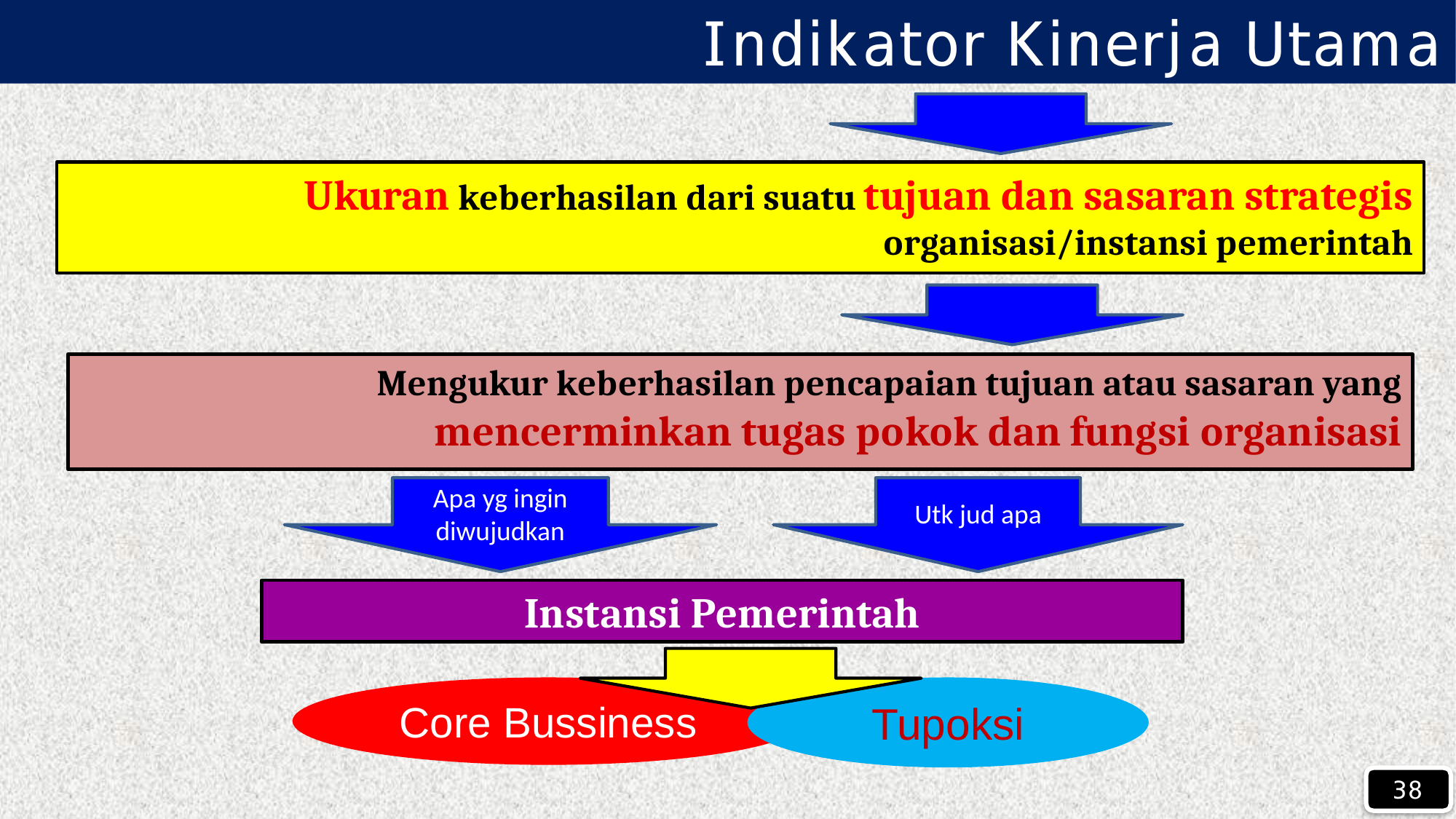

Indikator Kinerja Utama

Ukuran keberhasilan dari suatu tujuan dan sasaran strategis organisasi/instansi pemerintah

Mengukur keberhasilan pencapaian tujuan atau sasaran yang mencerminkan tugas pokok dan fungsi organisasi
Apa yg ingin diwujudkan
Utk jud apa
Instansi Pemerintah

Core Bussiness
Tupoksi
38